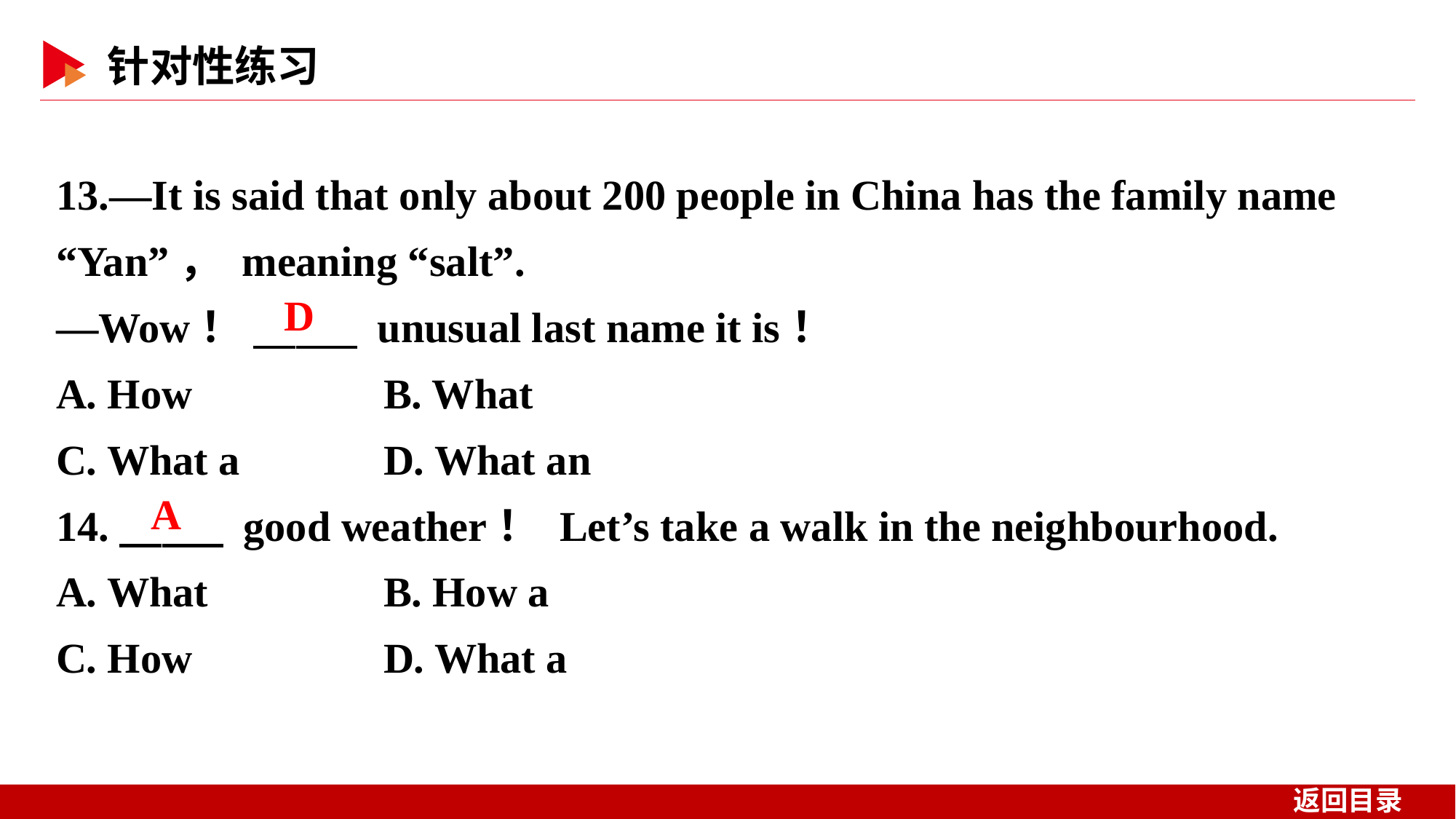

13.—It is said that only about 200 people in China has the family name “Yan”， meaning “salt”.
—Wow！ 　  　 unusual last name it is！
A. How                	B. What
C. What a       	D. What an
14.　  　 good weather！ Let’s take a walk in the neighbourhood.
A. What            	B. How a
C. How                	D. What a
D
A